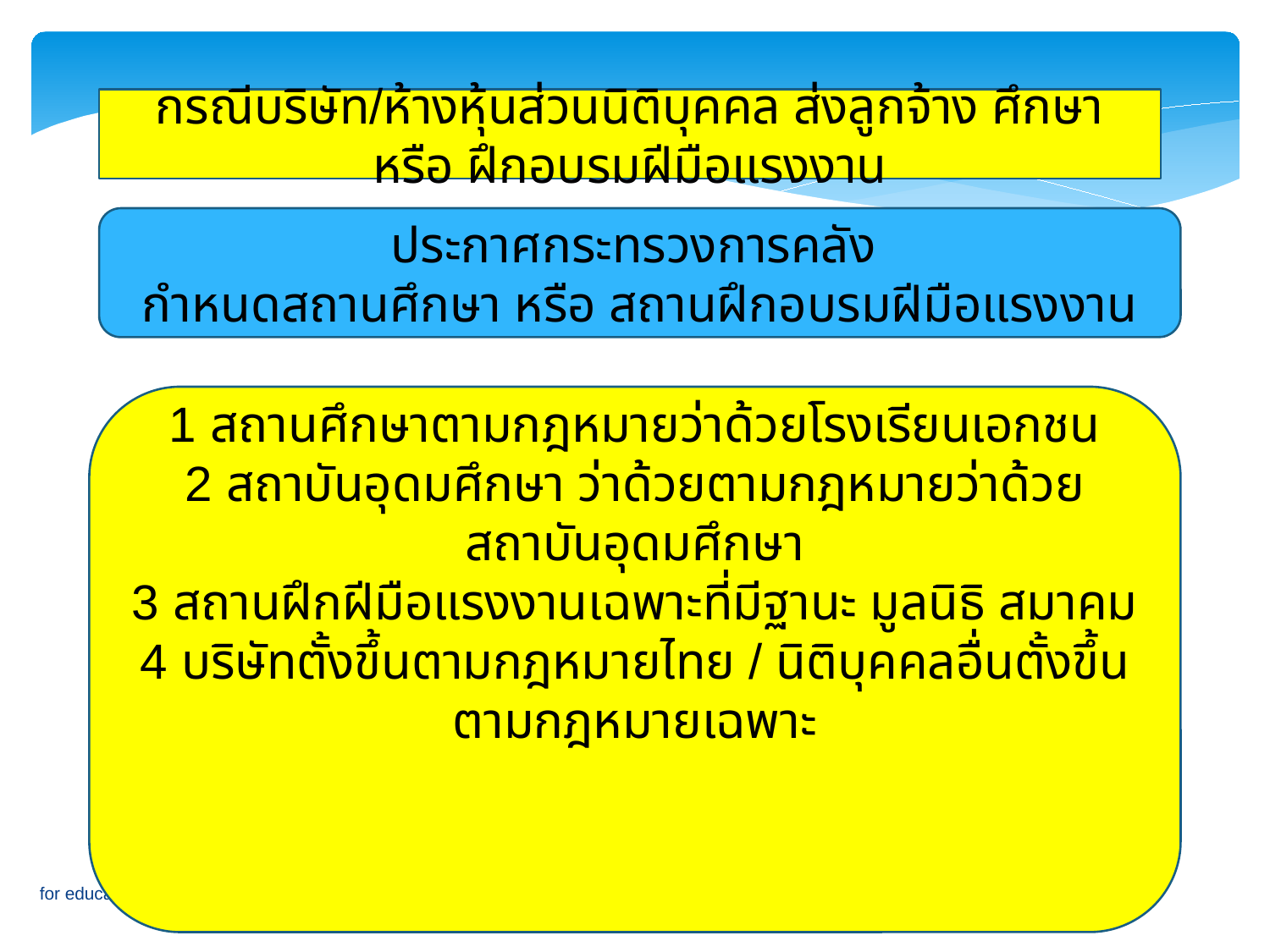

กรณีบริษัท/ห้างหุ้นส่วนนิติบุคคล ส่งลูกจ้าง ศึกษา หรือ ฝึกอบรมฝีมือแรงงาน
ประกาศกระทรวงการคลัง
กำหนดสถานศึกษา หรือ สถานฝึกอบรมฝีมือแรงงาน
1 สถานศึกษาตามกฎหมายว่าด้วยโรงเรียนเอกชน
2 สถาบันอุดมศึกษา ว่าด้วยตามกฎหมายว่าด้วย
สถาบันอุดมศึกษา
3 สถานฝึกฝีมือแรงงานเฉพาะที่มีฐานะ มูลนิธิ สมาคม
4 บริษัทตั้งขึ้นตามกฎหมายไทย / นิติบุคคลอื่นตั้งขึ้นตามกฎหมายเฉพาะ

19
for educational use